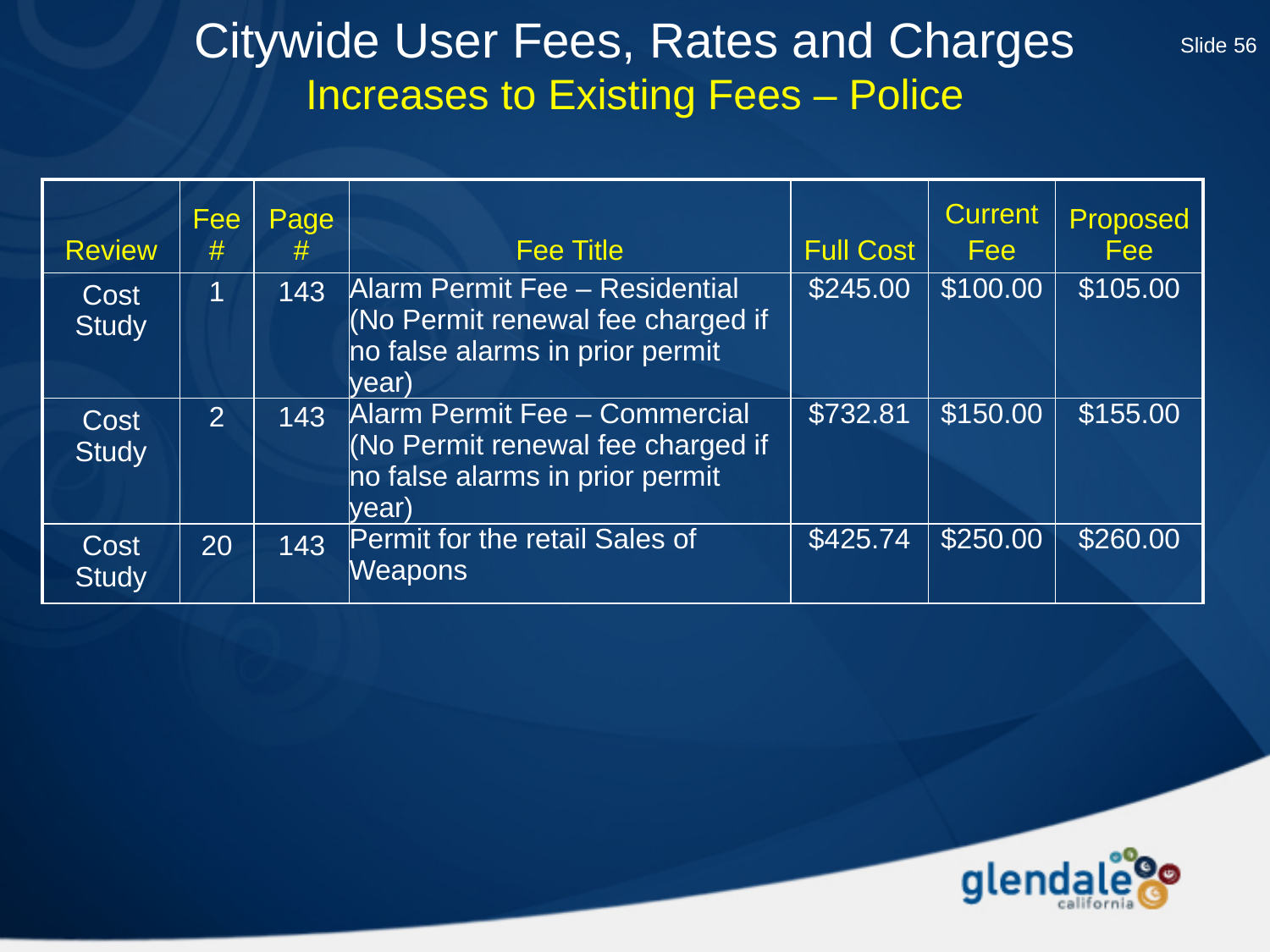

Citywide User Fees, Rates and Charges
Increases to Existing Fees – Police
Slide 56
| Review | Fee # | Page # | Fee Title | Full Cost | Current Fee | Proposed Fee |
| --- | --- | --- | --- | --- | --- | --- |
| Cost Study | 1 | 143 | Alarm Permit Fee – Residential (No Permit renewal fee charged if no false alarms in prior permit year) | $245.00 | $100.00 | $105.00 |
| Cost Study | 2 | 143 | Alarm Permit Fee – Commercial (No Permit renewal fee charged if no false alarms in prior permit year) | $732.81 | $150.00 | $155.00 |
| Cost Study | 20 | 143 | Permit for the retail Sales of Weapons | $425.74 | $250.00 | $260.00 |